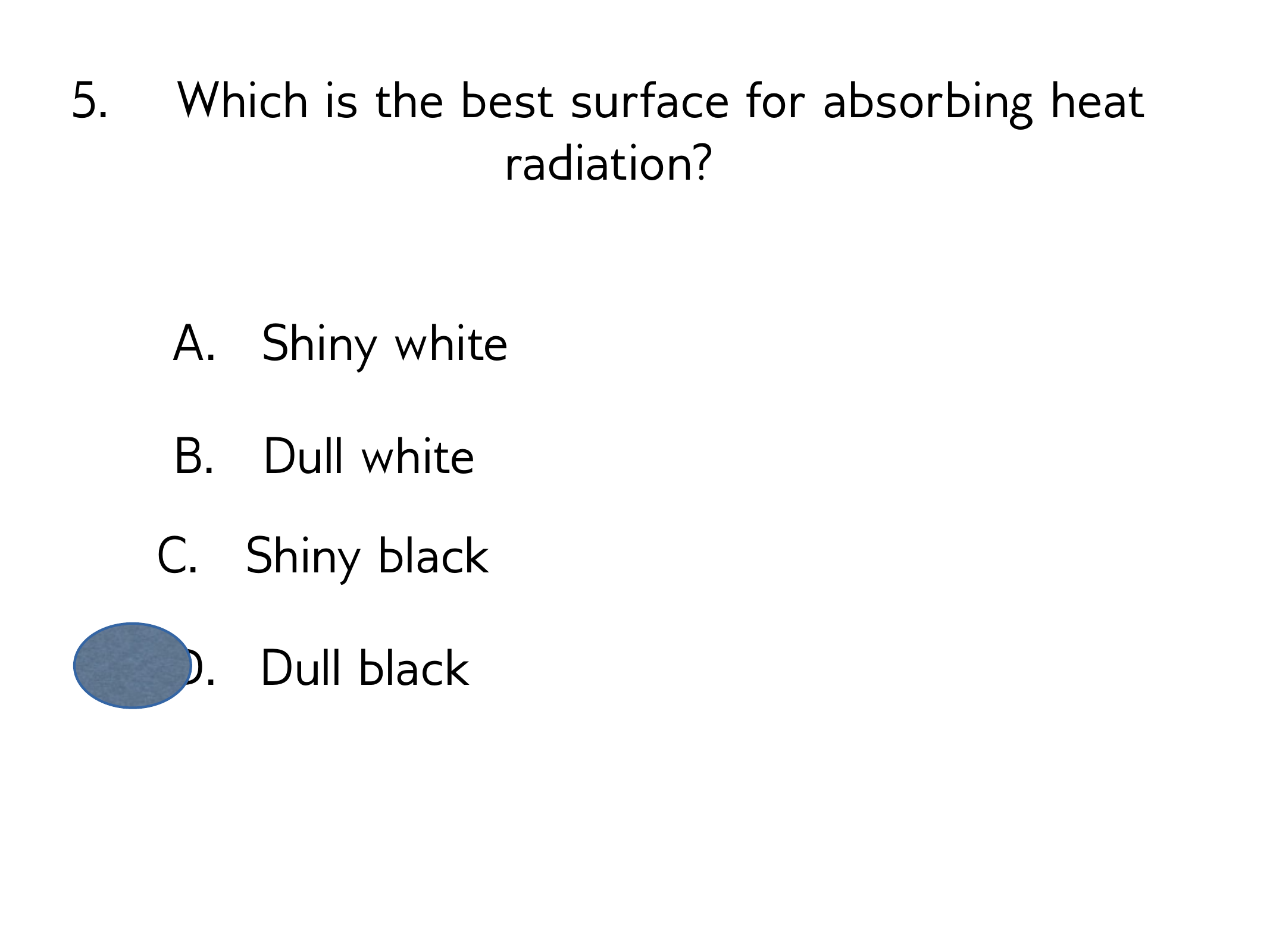

5.	 Which is the best surface for absorbing heat radiation?
A.	Shiny white
B.	Dull white
C.	Shiny black

D.	Dull black